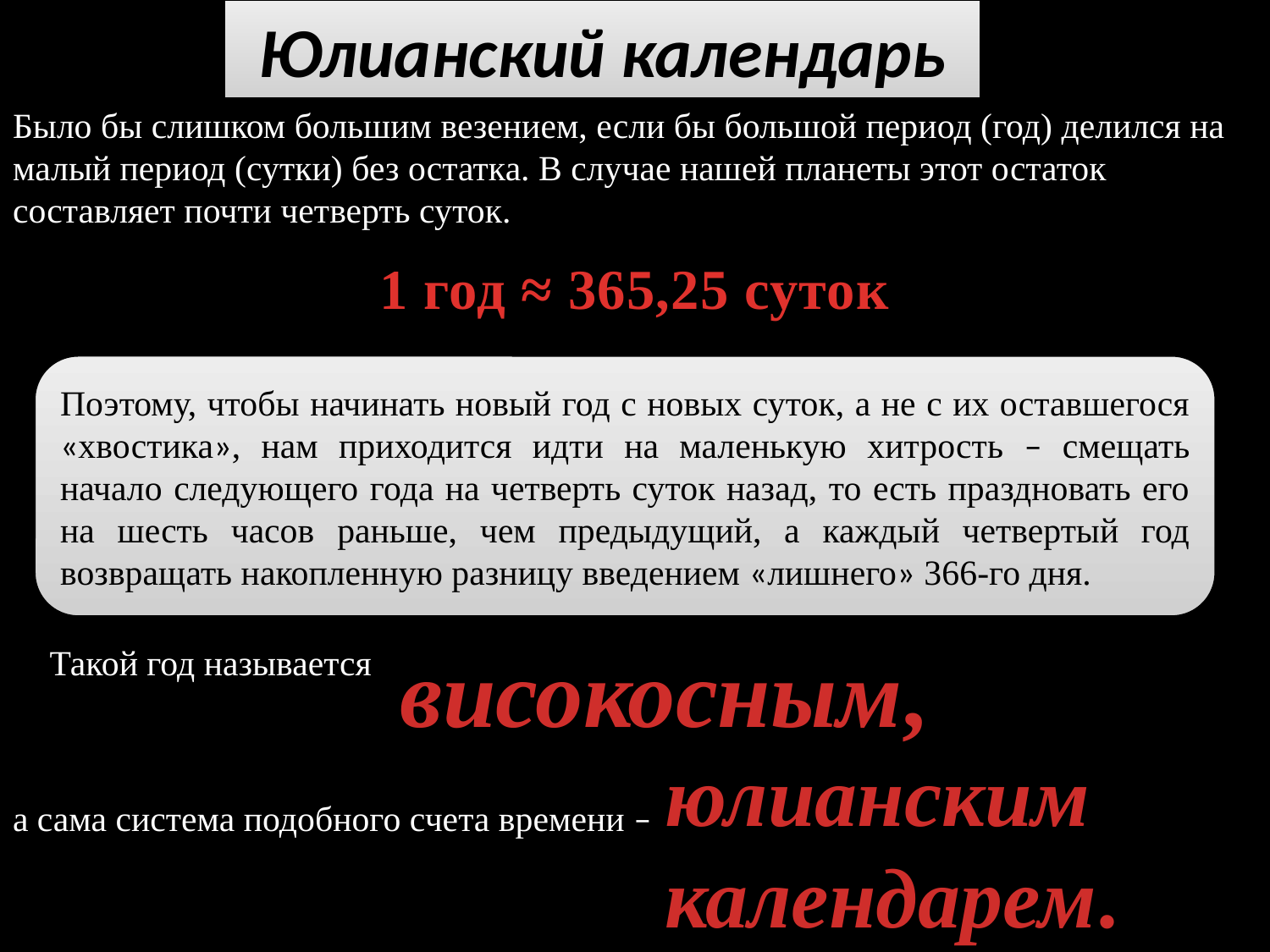

# Юлианский календарь
Было бы слишком большим везением, если бы большой период (год) делился на малый период (сутки) без остатка. В случае нашей планеты этот остаток составляет почти четверть суток.

1 год ≈ 365,25 суток
Поэтому, чтобы начинать новый год с новых суток, а не с их оставшегося «хвостика», нам приходится идти на маленькую хитрость – смещать начало следующего года на четверть суток назад, то есть праздновать его на шесть часов раньше, чем предыдущий, а каждый четвертый год возвращать накопленную разницу введением «лишнего» 366-го дня.
високосным,
Такой год называется
юлианским календарем.
а сама система подобного счета времени –